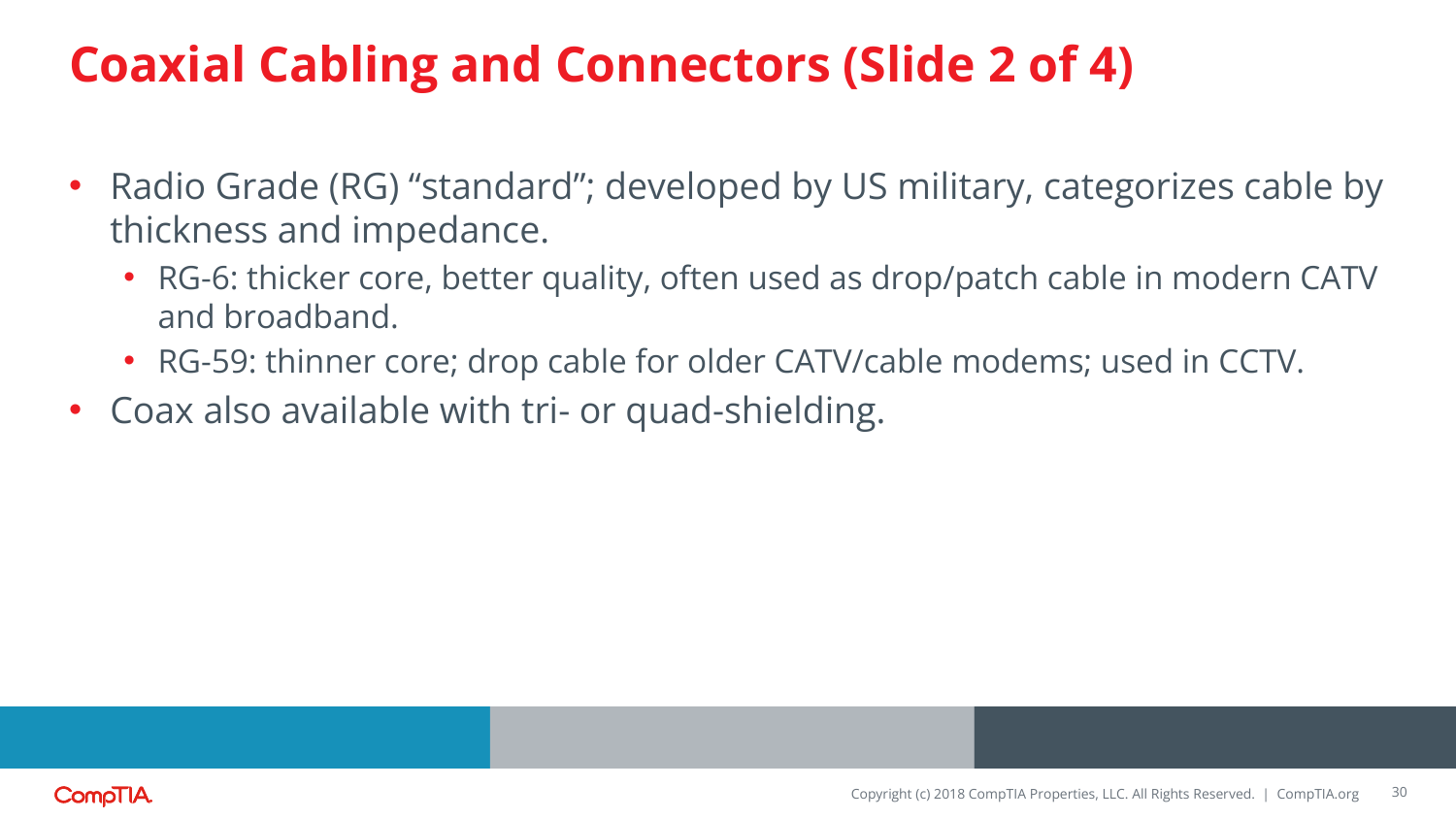

# Coaxial Cabling and Connectors (Slide 2 of 4)
Radio Grade (RG) “standard”; developed by US military, categorizes cable by thickness and impedance.
RG-6: thicker core, better quality, often used as drop/patch cable in modern CATV and broadband.
RG-59: thinner core; drop cable for older CATV/cable modems; used in CCTV.
Coax also available with tri- or quad-shielding.
30